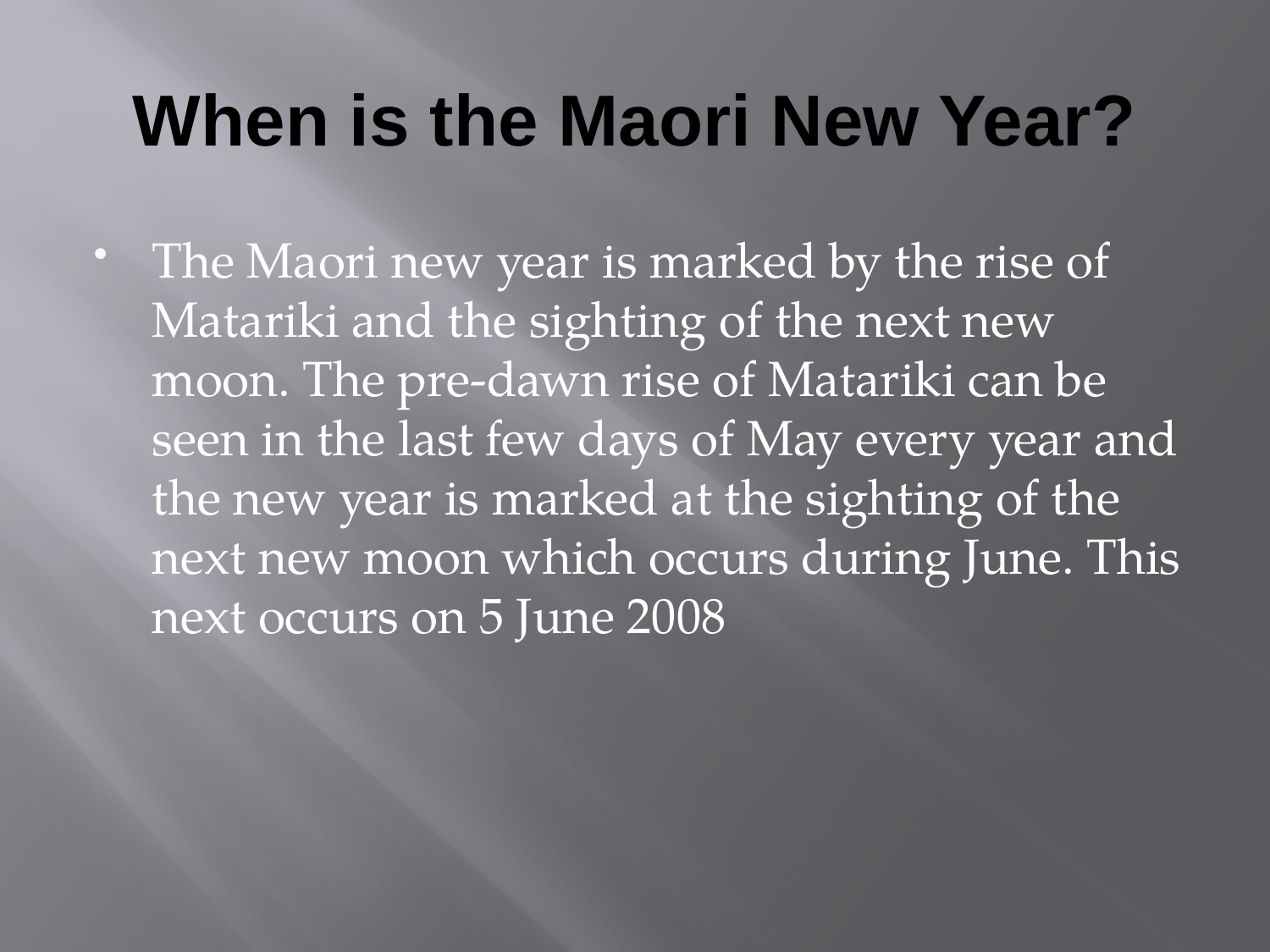

# When is the Maori New Year?
The Maori new year is marked by the rise of Matariki and the sighting of the next new moon. The pre-dawn rise of Matariki can be seen in the last few days of May every year and the new year is marked at the sighting of the next new moon which occurs during June. This next occurs on 5 June 2008